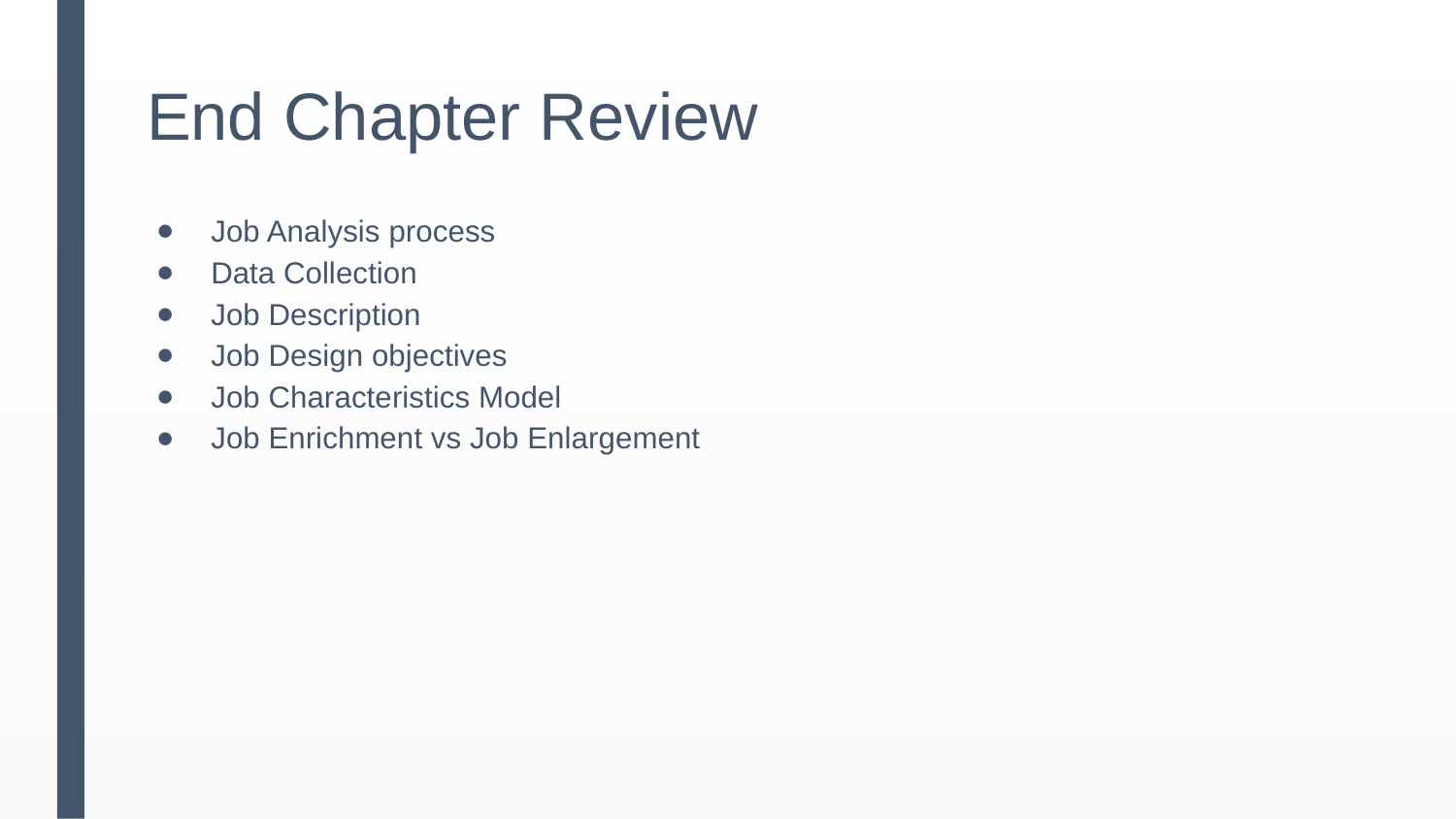

# End Chapter Review
Job Analysis process
Data Collection
Job Description
Job Design objectives
Job Characteristics Model
Job Enrichment vs Job Enlargement